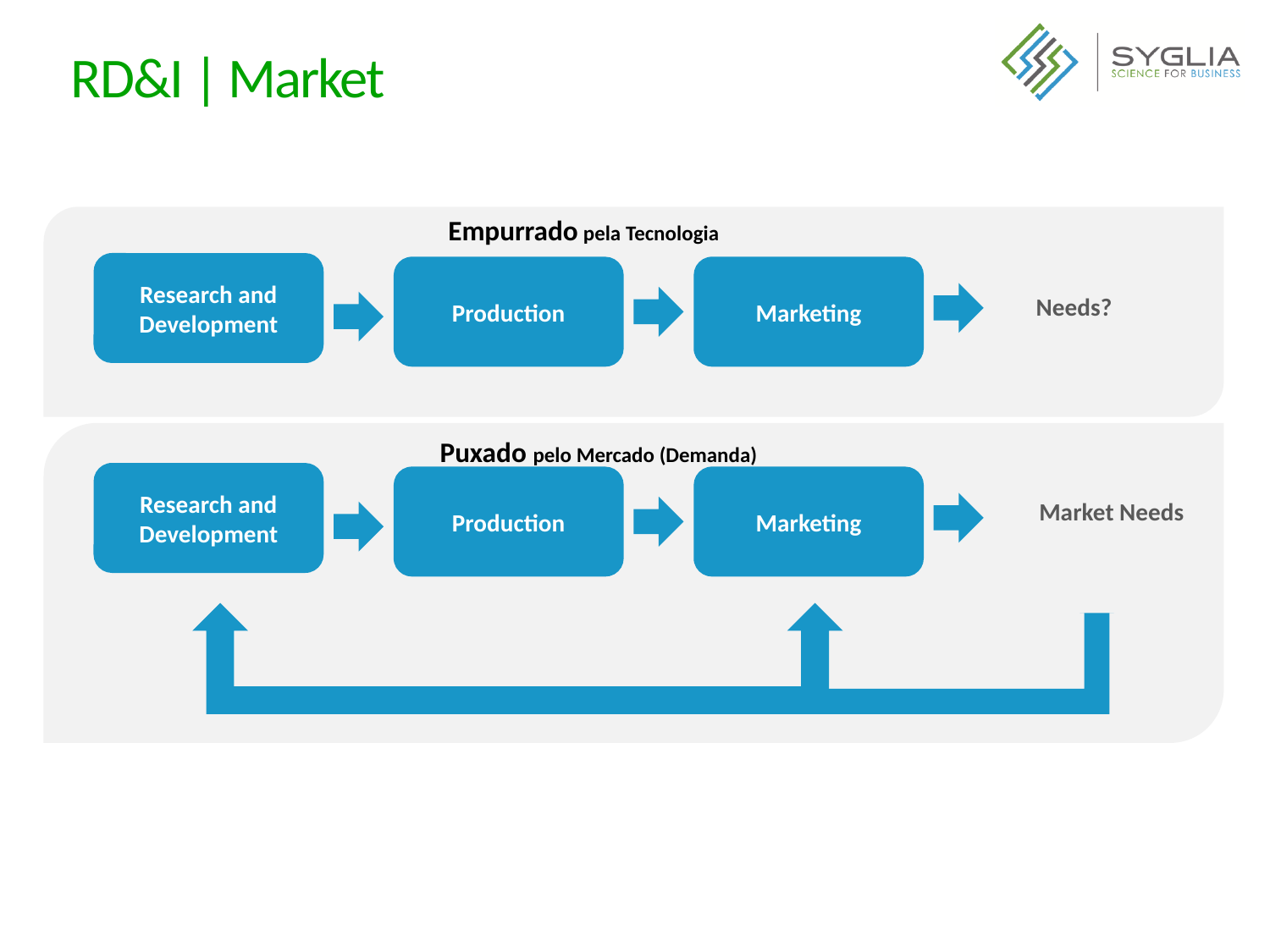

# RD&I | Market
Empurrado pela Tecnologia

Research and Development
Production
Marketing

Needs?

Puxado pelo Mercado (Demanda)
Research and Development
Production
Marketing
Market Needs